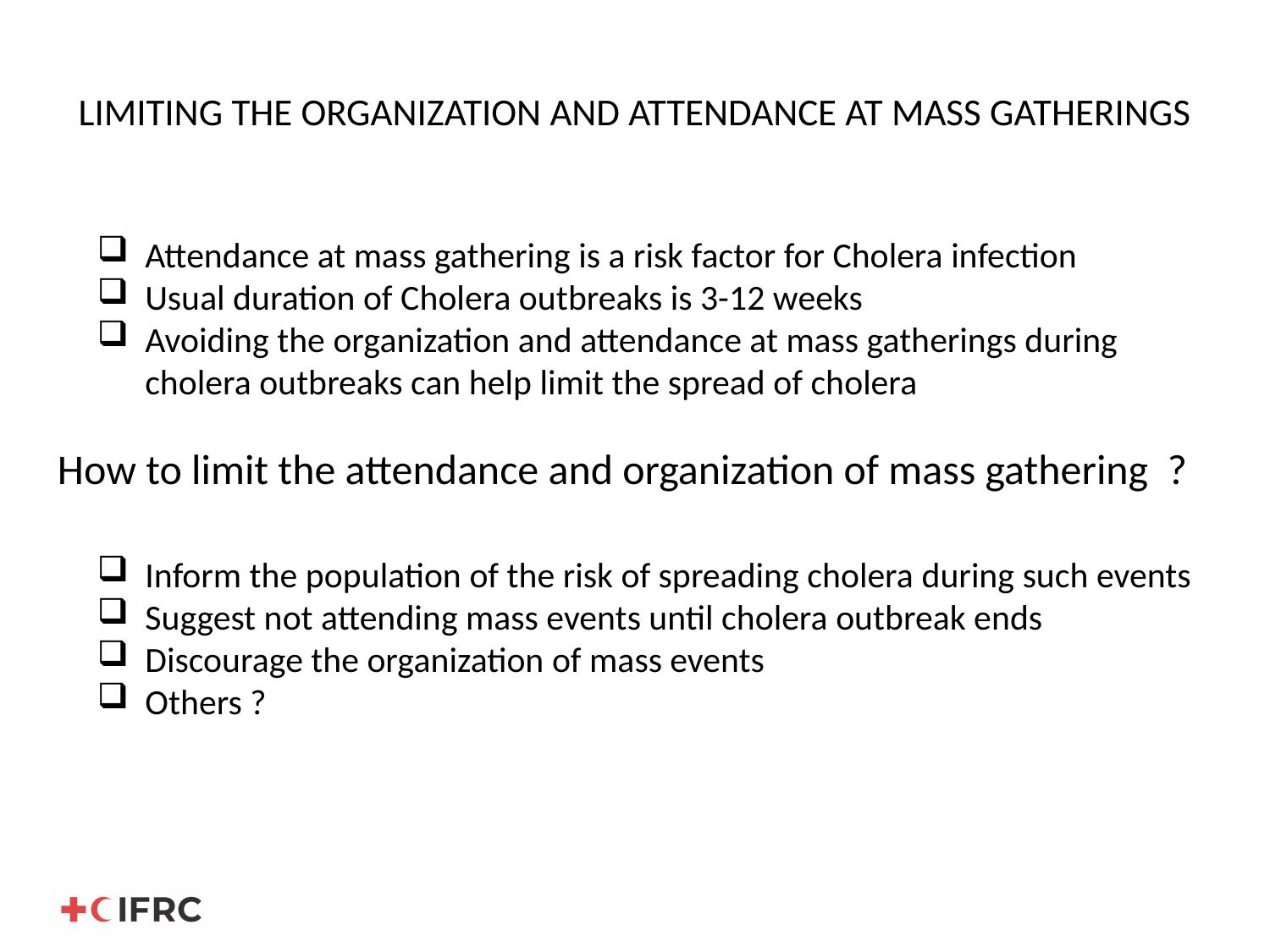

# LIMITING THE ORGANIZATION AND ATTENDANCE AT MASS GATHERINGS
Attendance at mass gathering is a risk factor for Cholera infection
Usual duration of Cholera outbreaks is 3-12 weeks
Avoiding the organization and attendance at mass gatherings during cholera outbreaks can help limit the spread of cholera
How to limit the attendance and organization of mass gathering  ?
Inform the population of the risk of spreading cholera during such events
Suggest not attending mass events until cholera outbreak ends
Discourage the organization of mass events
Others ?